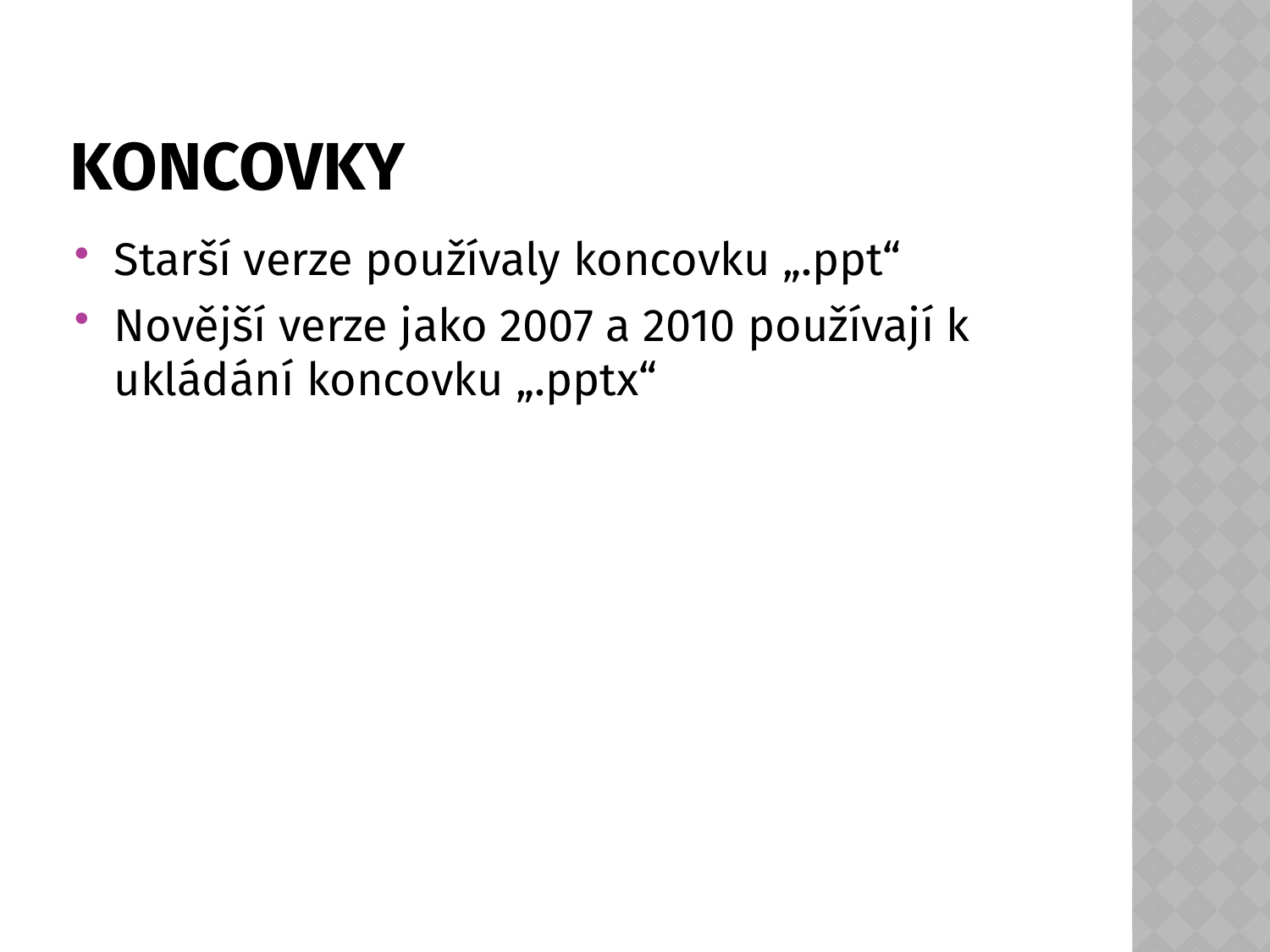

# Koncovky
Starší verze používaly koncovku „.ppt“
Novější verze jako 2007 a 2010 používají k ukládání koncovku „.pptx“